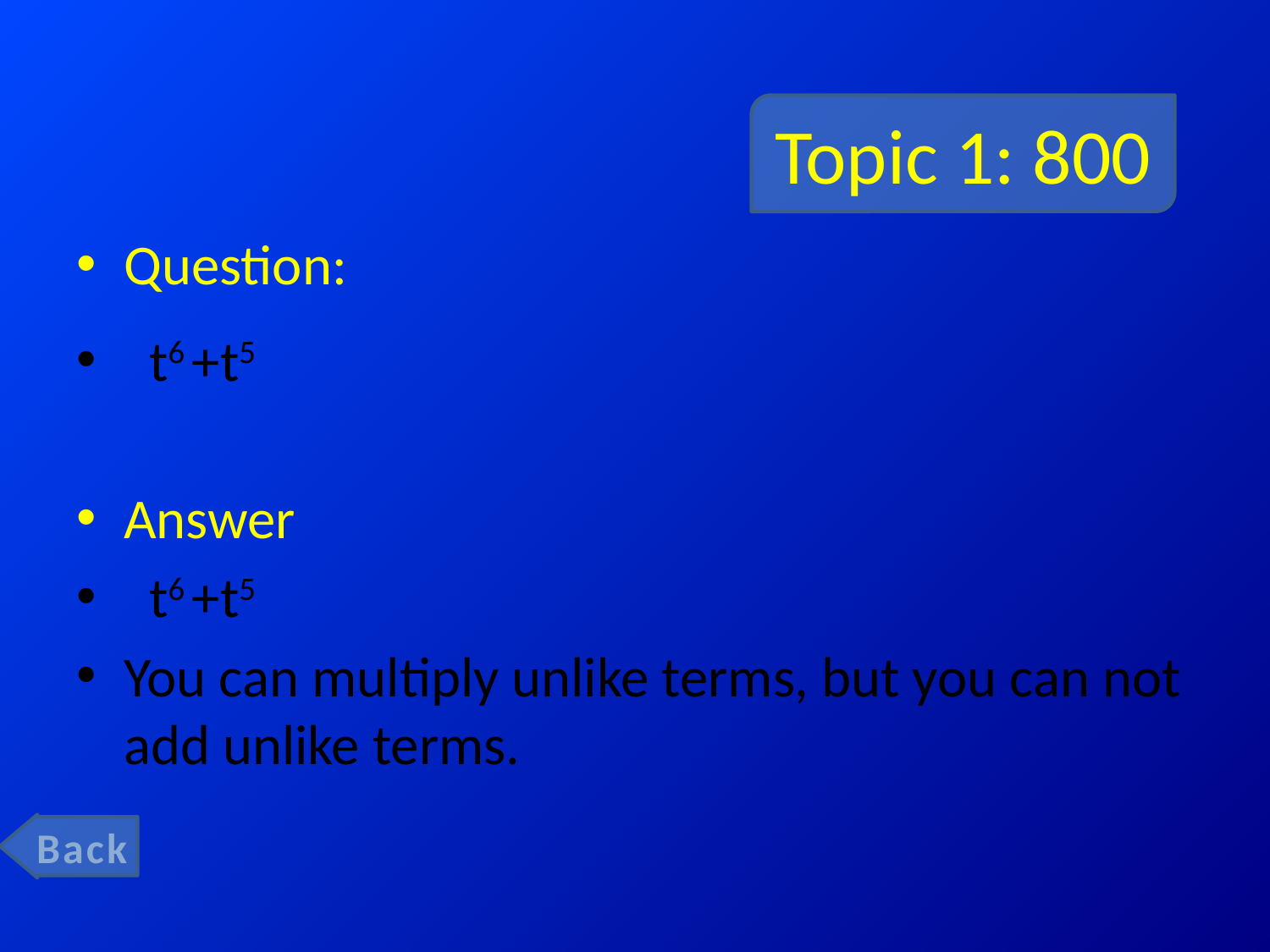

# Topic 1: 800

Question:
  t6 +t5

Answer
  t6 +t5
You can multiply unlike terms, but you can not add unlike terms.

Back